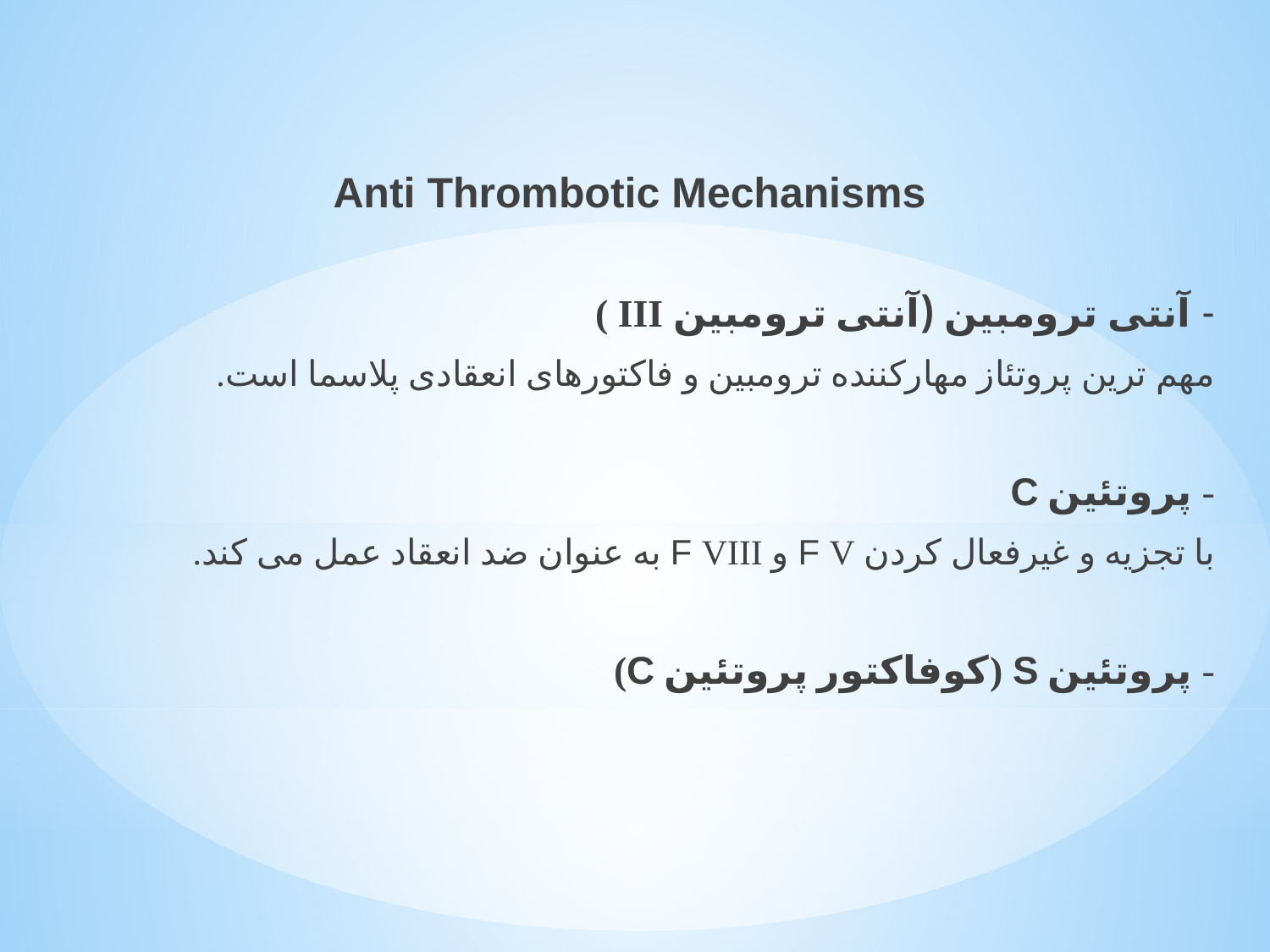

Anti Thrombotic Mechanisms

- آنتی ترومبین (آنتی ترومبین III )
	مهم ترین پروتئاز مهارکننده ترومبین و فاکتورهای انعقادی پلاسما است.

- پروتئین C
	با تجزیه و غیرفعال کردن F V و F VIII به عنوان ضد انعقاد عمل می کند.

- پروتئین S (کوفاکتور پروتئین C)